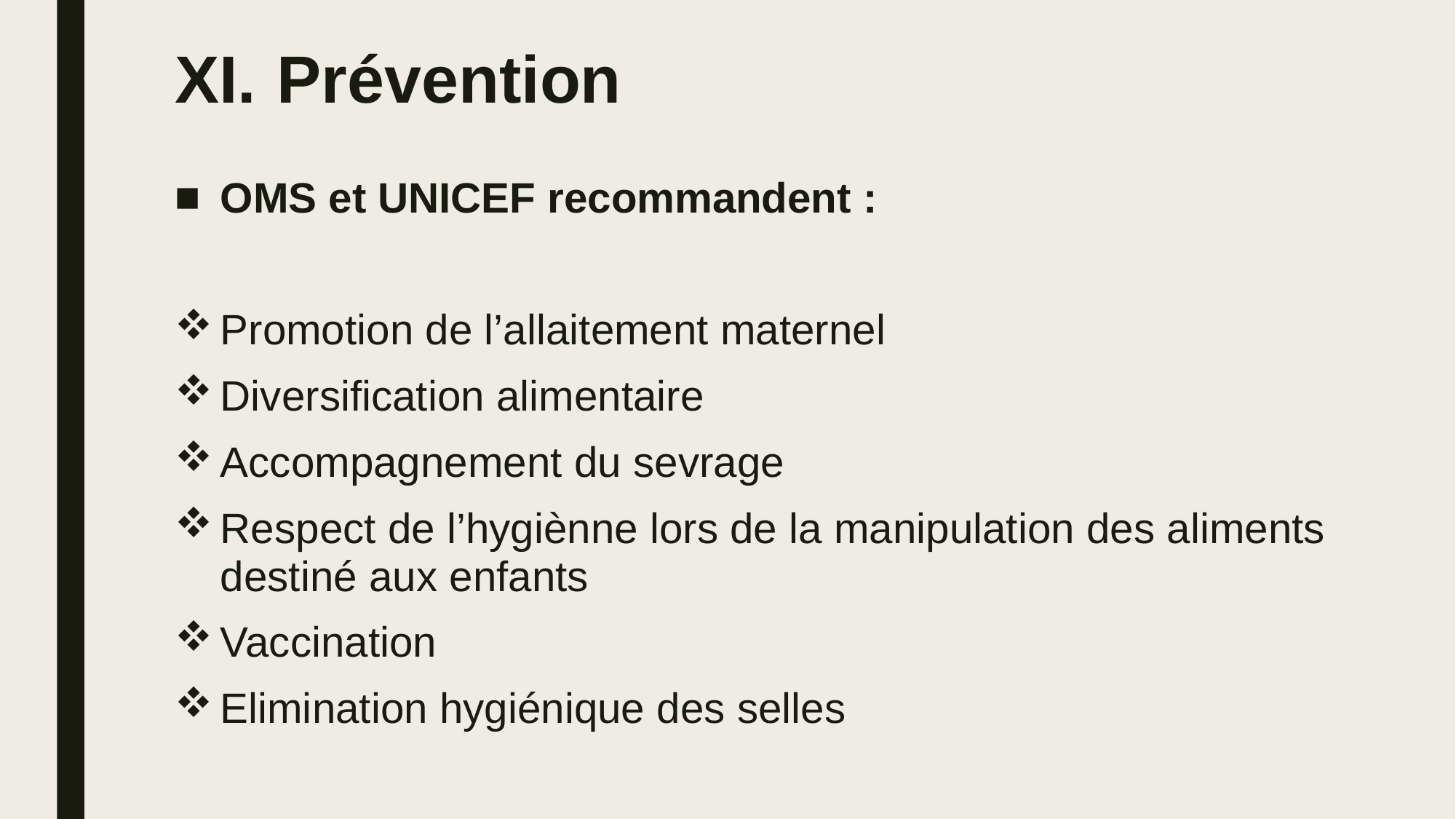

# Prévention
OMS et UNICEF recommandent :

Promotion de l’allaitement maternel
Diversification alimentaire
Accompagnement du sevrage
Respect de l’hygiènne lors de la manipulation des aliments destiné aux enfants
Vaccination
Elimination hygiénique des selles